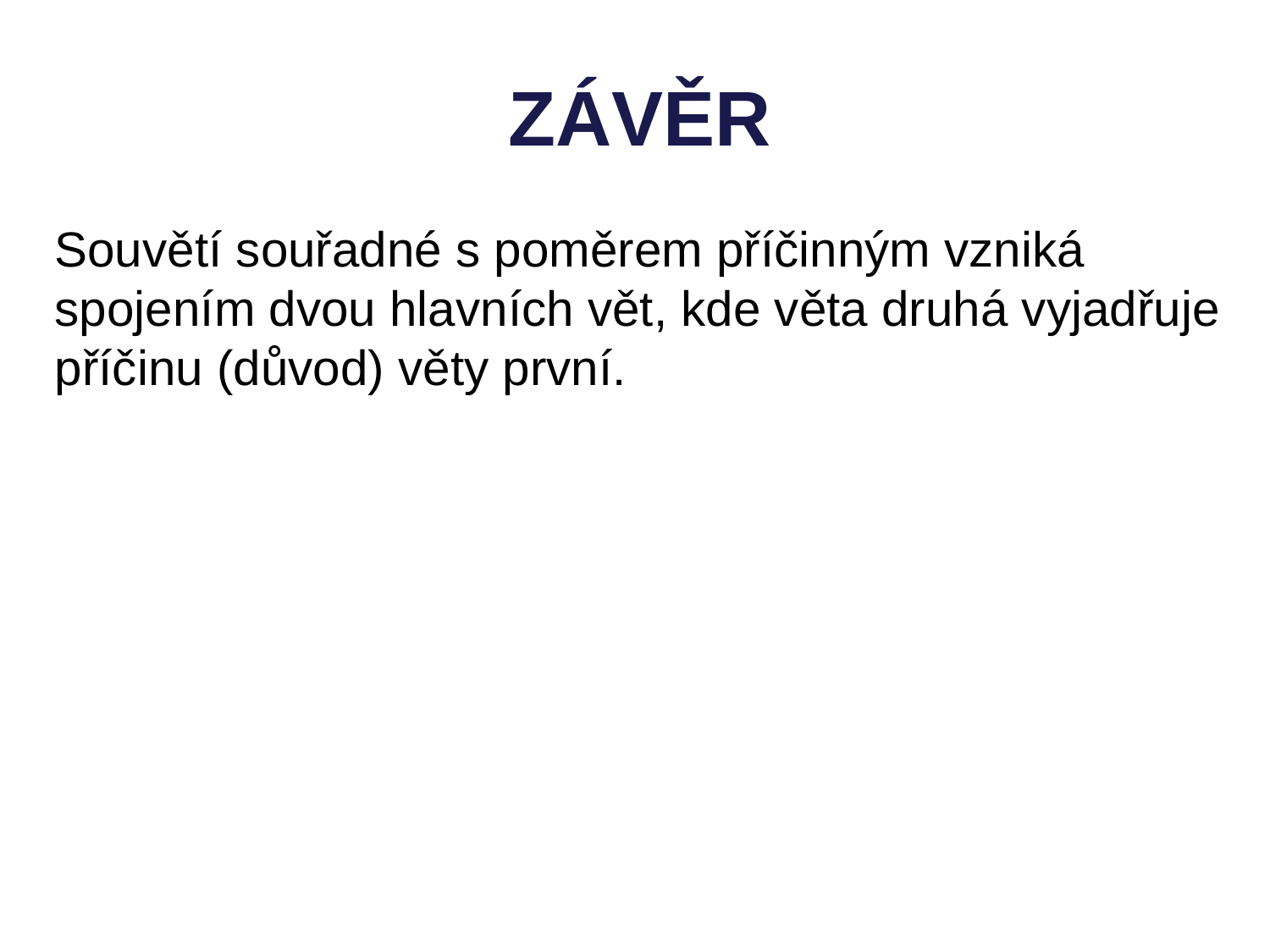

ZÁVĚR
Souvětí souřadné s poměrem příčinným vzniká spojením dvou hlavních vět, kde věta druhá vyjadřuje příčinu (důvod) věty první.